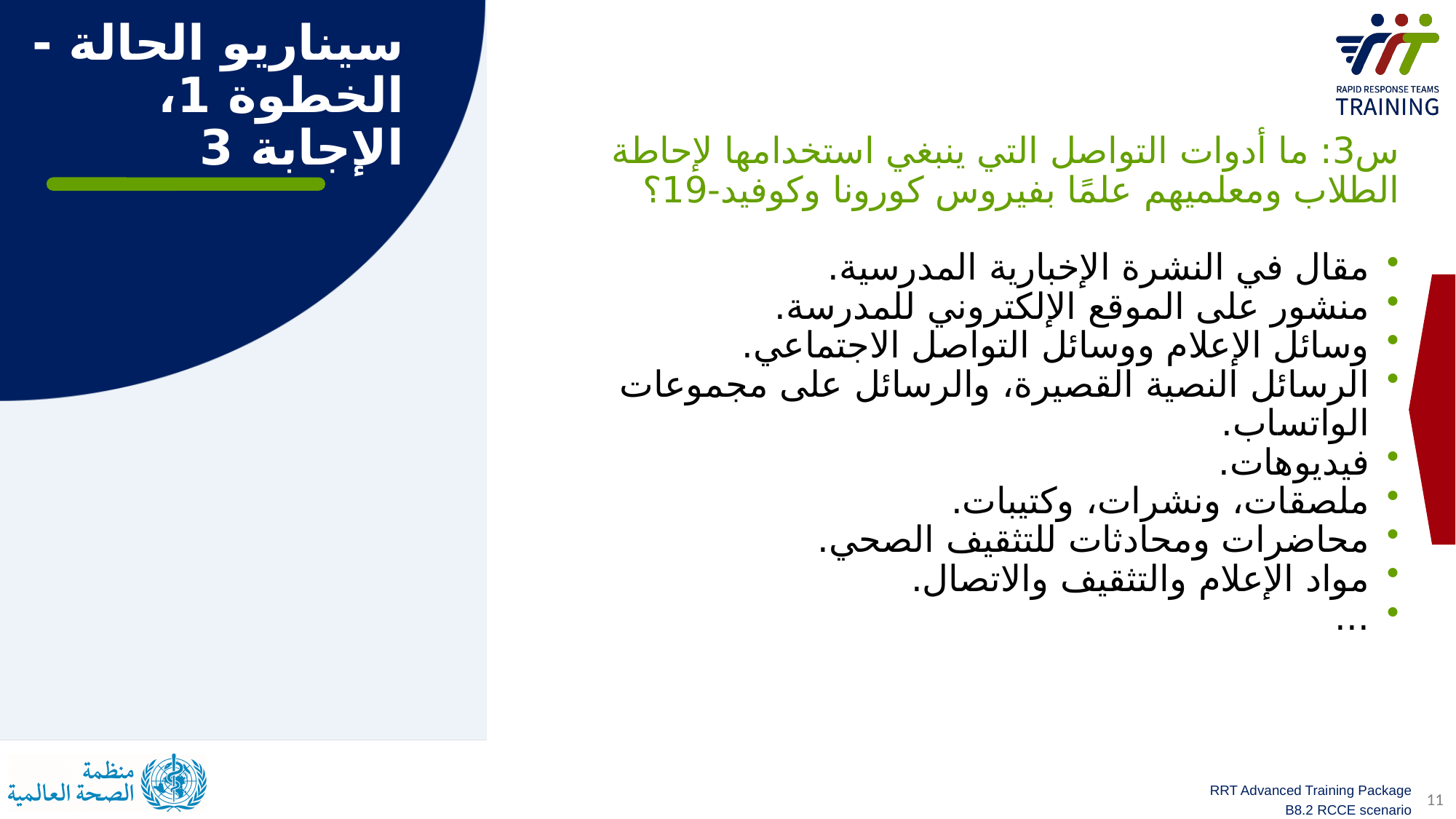

سيناريو الحالة - الخطوة 1، الإجابة 3
س3: ما أدوات التواصل التي ينبغي استخدامها لإحاطة الطلاب ومعلميهم علمًا بفيروس كورونا وكوفيد-19؟

مقال في النشرة الإخبارية المدرسية.
منشور على الموقع الإلكتروني للمدرسة.
وسائل الإعلام ووسائل التواصل الاجتماعي.
الرسائل النصية القصيرة، والرسائل على مجموعات الواتساب.
فيديوهات.
ملصقات، ونشرات، وكتيبات.
محاضرات ومحادثات للتثقيف الصحي.
مواد الإعلام والتثقيف والاتصال.
...